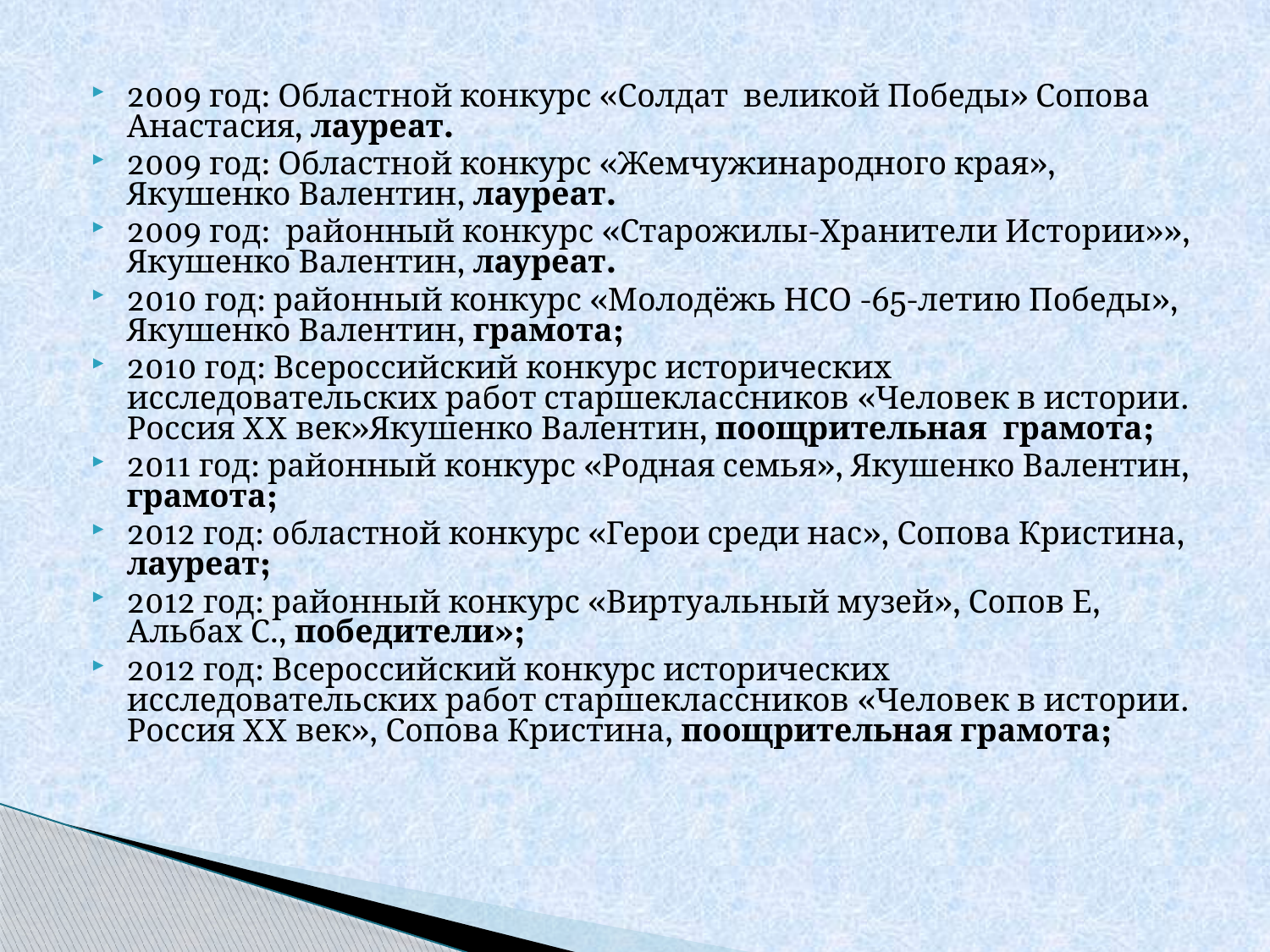

#
2009 год: Областной конкурс «Солдат  великой Победы» Сопова Анастасия, лауреат.
2009 год: Областной конкурс «Жемчужинародного края», Якушенко Валентин, лауреат.
2009 год:  районный конкурс «Старожилы-Хранители Истории»», Якушенко Валентин, лауреат.
2010 год: районный конкурс «Молодёжь НСО -65-летию Победы», Якушенко Валентин, грамота;
2010 год: Всероссийский конкурс исторических исследовательских работ старшеклассников «Человек в истории. Россия XX век»Якушенко Валентин, поощрительная  грамота;
2011 год: районный конкурс «Родная семья», Якушенко Валентин, грамота;
2012 год: областной конкурс «Герои среди нас», Сопова Кристина, лауреат;
2012 год: районный конкурс «Виртуальный музей», Сопов Е, Альбах С., победители»;
2012 год: Всероссийский конкурс исторических исследовательских работ старшеклассников «Человек в истории. Россия XX век», Сопова Кристина, поощрительная грамота;